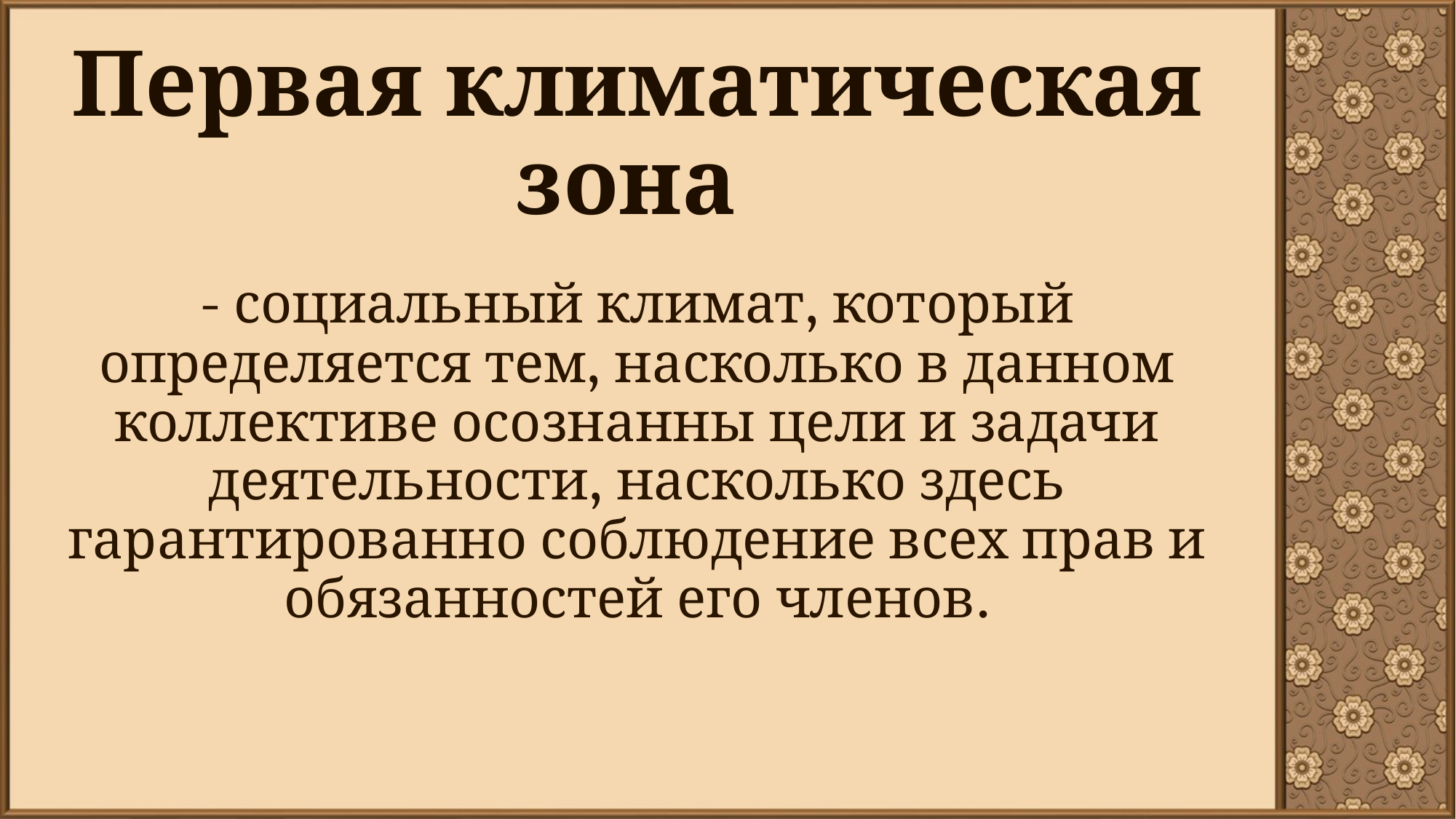

# Первая климатическая зона
- социальный климат, который определяется тем, насколько в данном коллективе осознанны цели и задачи деятельности, насколько здесь гарантированно соблюдение всех прав и обязанностей его членов.